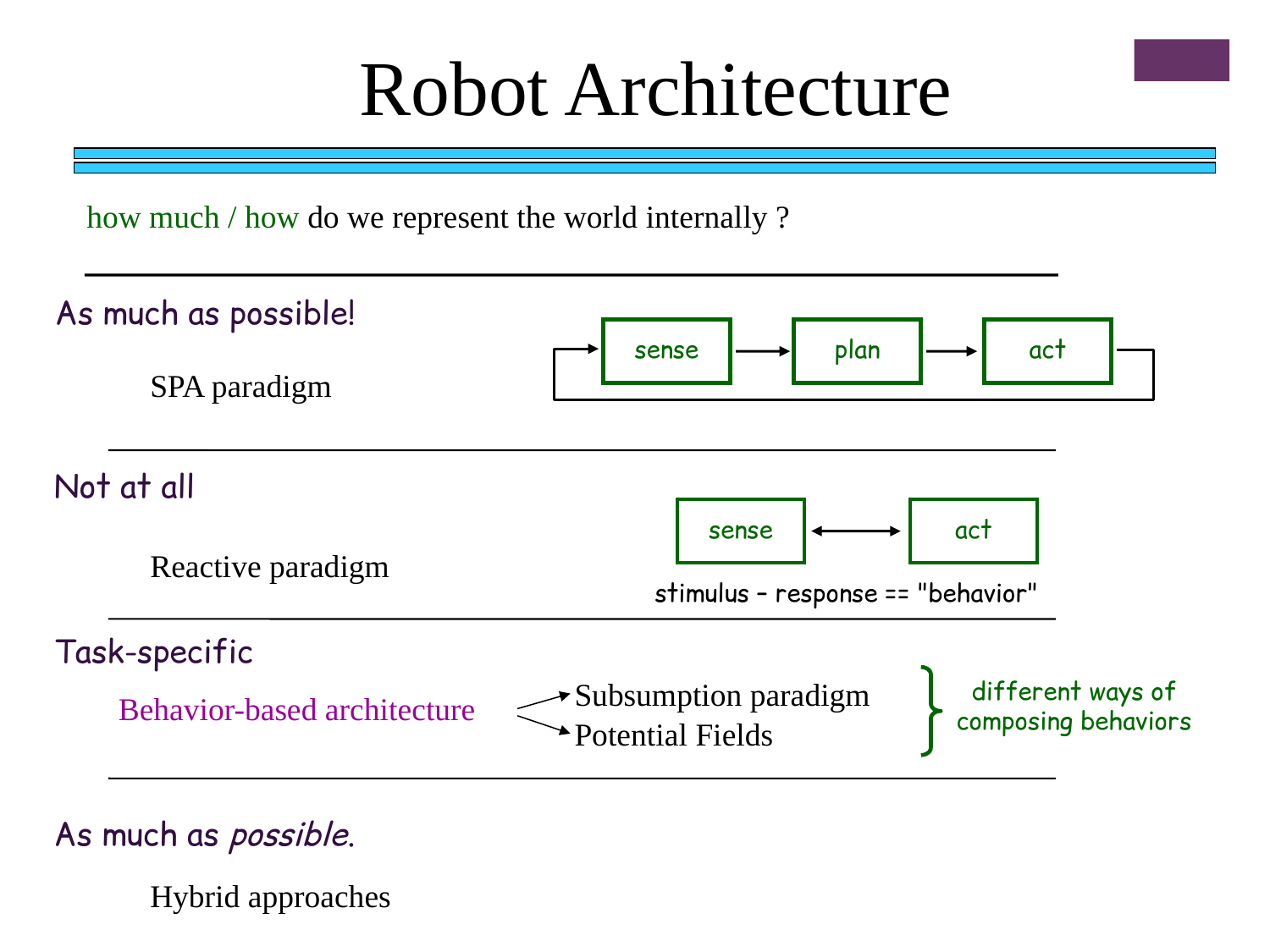

Robot Architecture

how much / how do we represent the world internally ?
As much as possible!

sense

plan

act

SPA paradigm
Not at all

sense

act

Reactive paradigm
stimulus – response == "behavior"
Task-specific

Subsumption paradigm
different ways of composing behaviors
Behavior-based architecture

Potential Fields

As much as possible.
Hybrid approaches